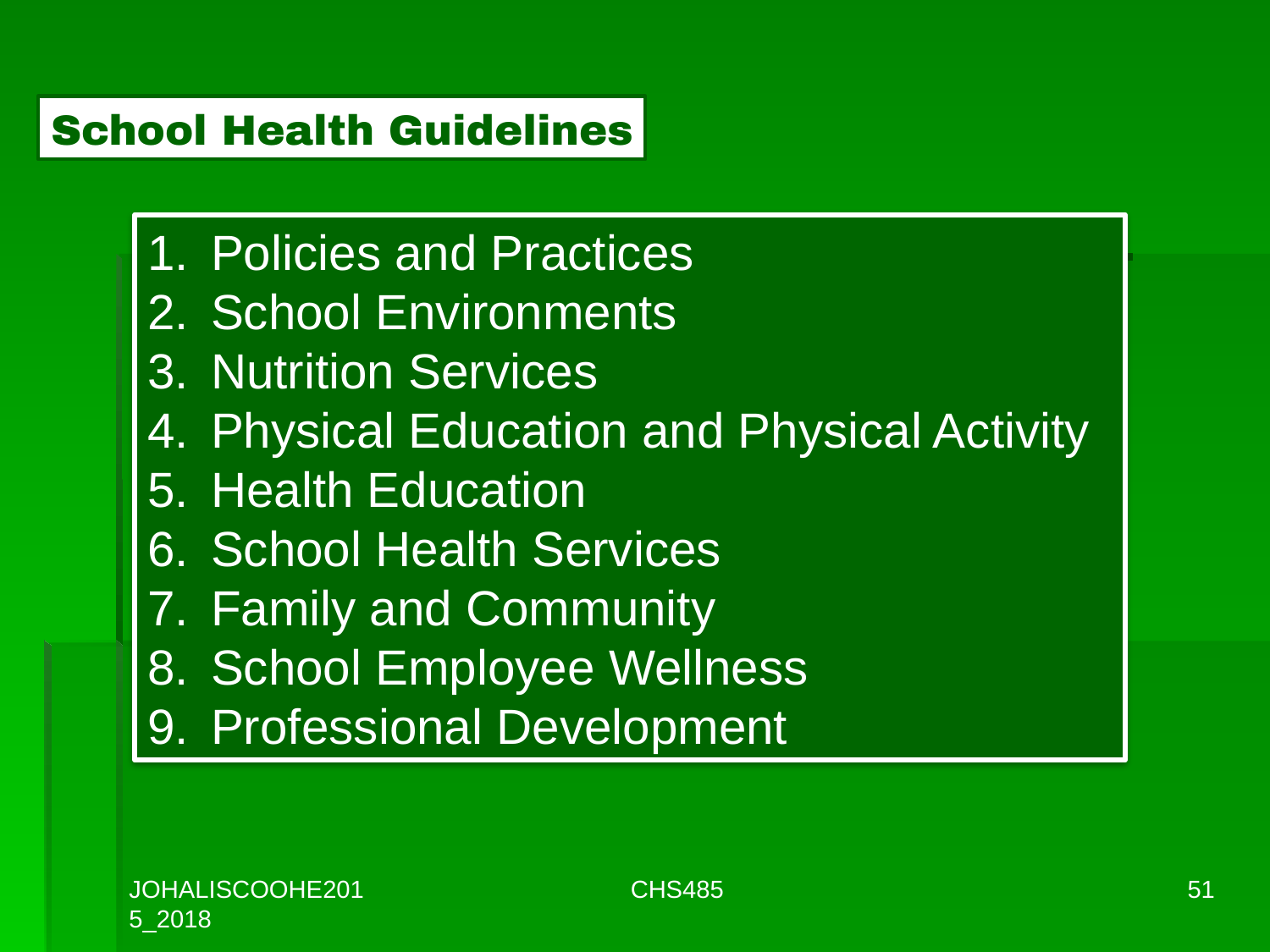

School Health Guidelines
Policies and Practices
School Environments
Nutrition Services
Physical Education and Physical Activity
Health Education
School Health Services
Family and Community
School Employee Wellness
Professional Development
JOHALISCOOHE2015_2018
CHS485
51